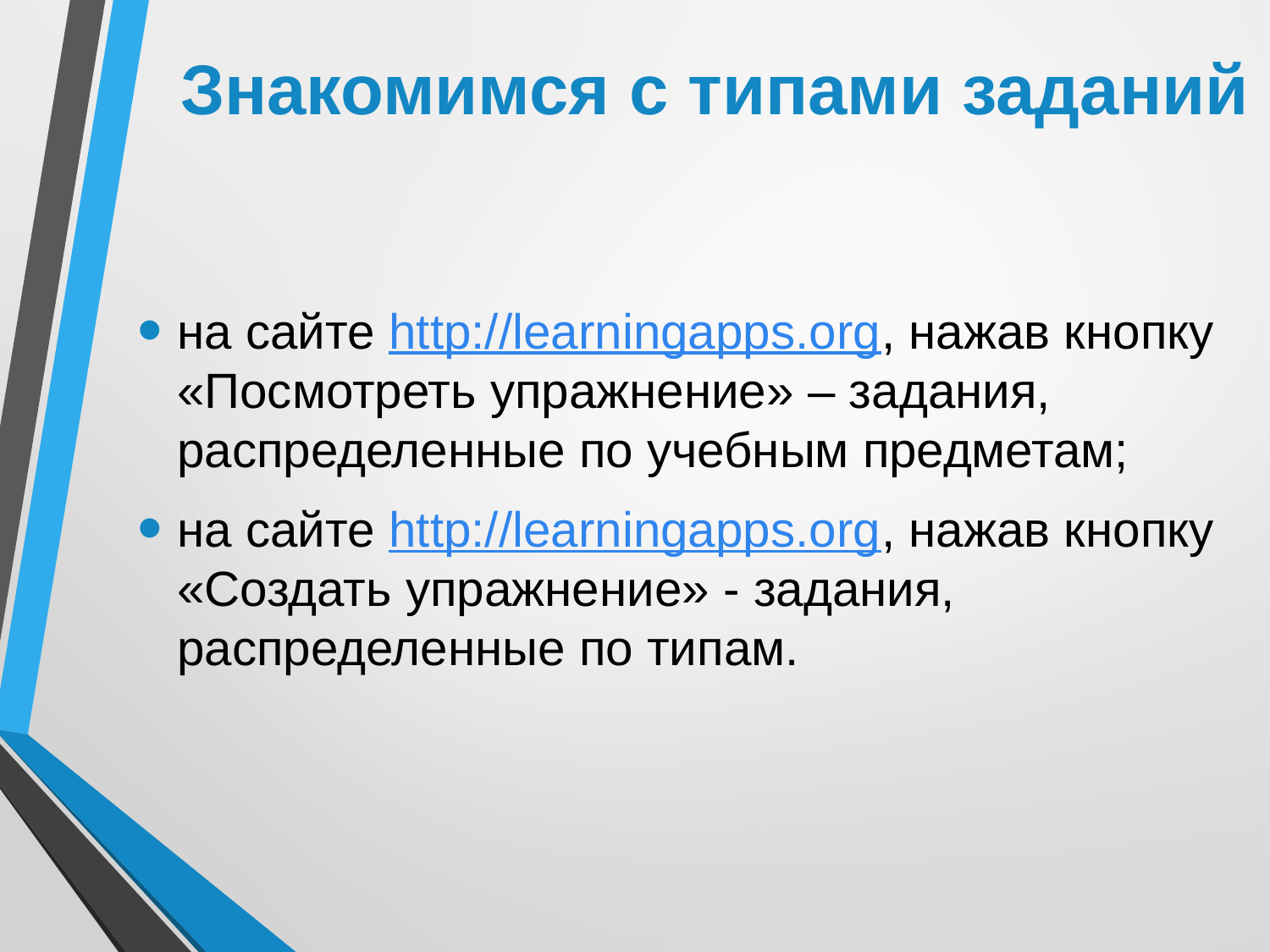

# Знакомимся с типами заданий
на сайте http://learningapps.org, нажав кнопку «Посмотреть упражнение» – задания, распределенные по учебным предметам;
на сайте http://learningapps.org, нажав кнопку «Создать упражнение» - задания, распределенные по типам.